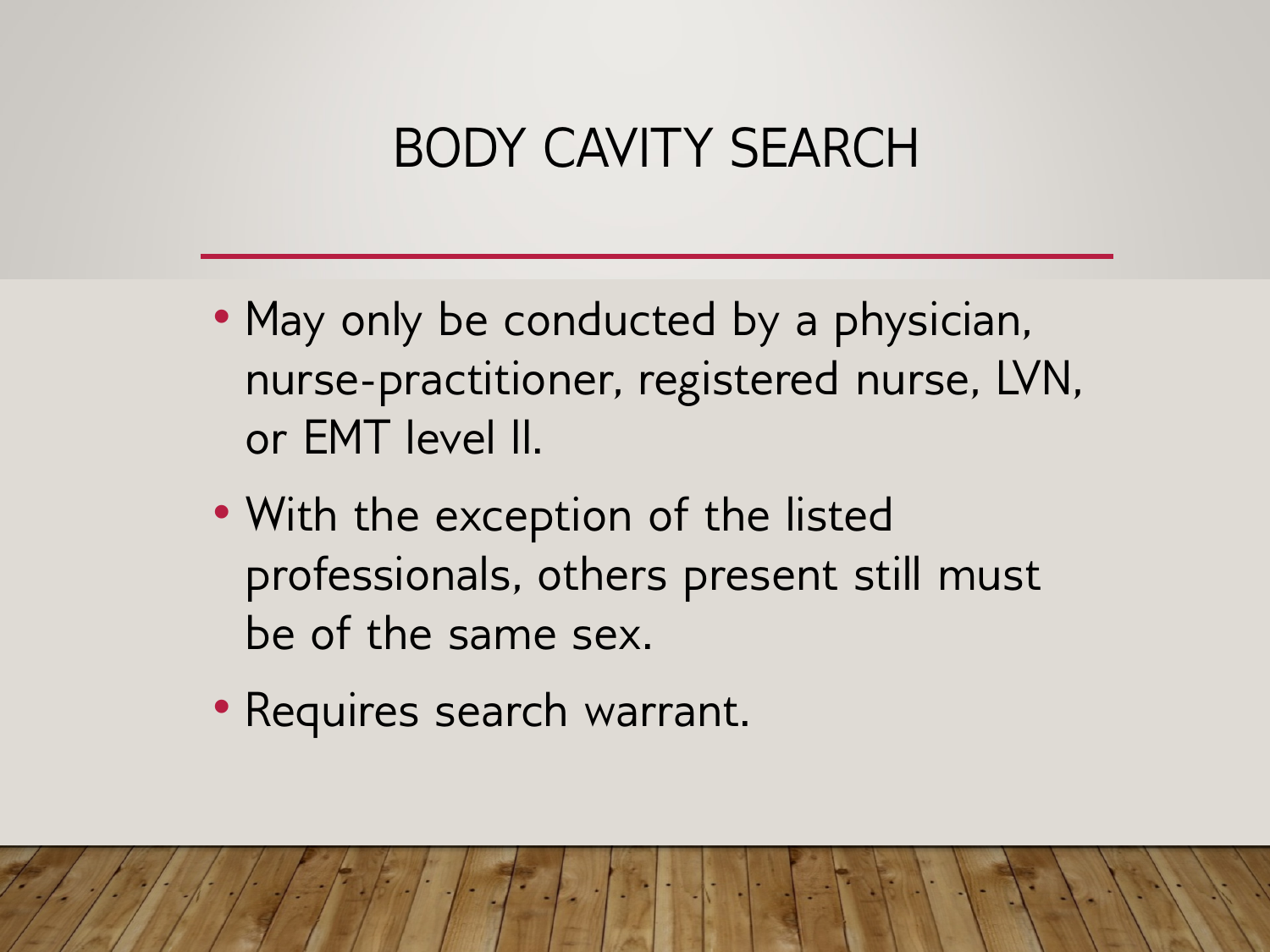

# BODY CAVITY SEARCH
May only be conducted by a physician, nurse-practitioner, registered nurse, LVN, or EMT level II.
With the exception of the listed professionals, others present still must be of the same sex.
Requires search warrant.